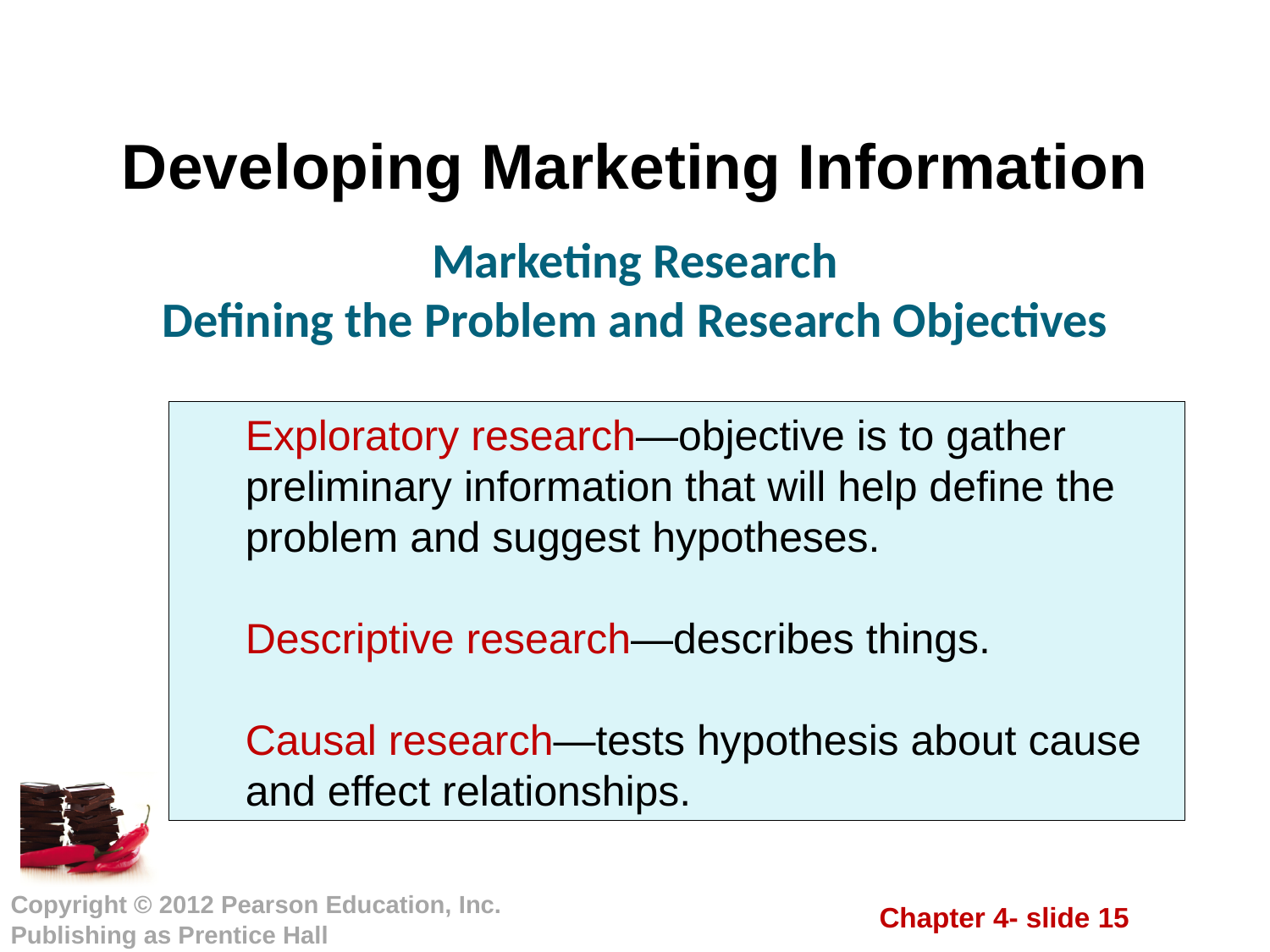

# Developing Marketing Information
Marketing Research
Defining the Problem and Research Objectives

Exploratory research—objective is to gather preliminary information that will help define the problem and suggest hypotheses.

Descriptive research—describes things.

Causal research—tests hypothesis about cause and effect relationships.